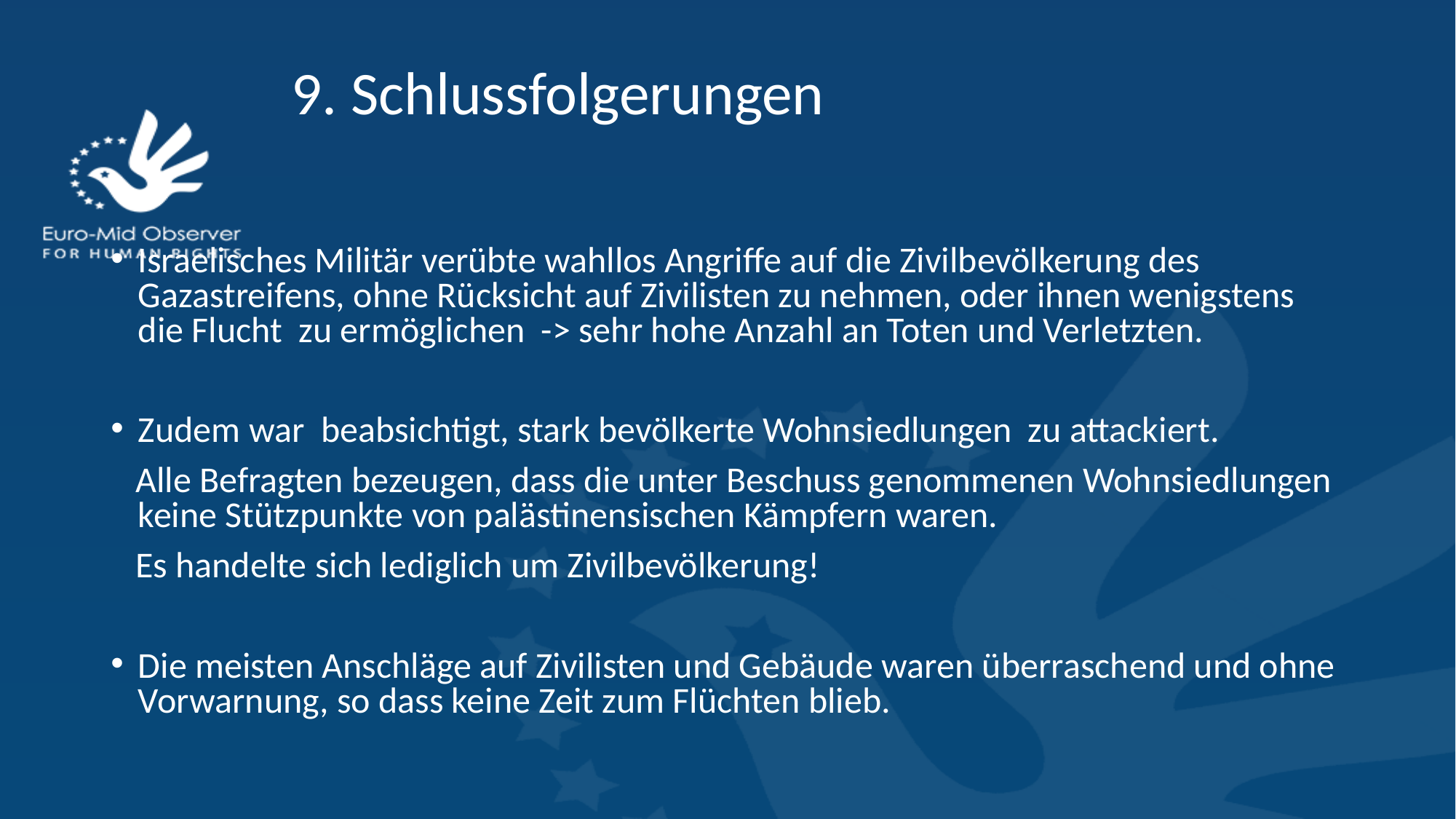

# 9. Schlussfolgerungen
Israelisches Militär verübte wahllos Angriffe auf die Zivilbevölkerung des Gazastreifens, ohne Rücksicht auf Zivilisten zu nehmen, oder ihnen wenigstens die Flucht  zu ermöglichen  -> sehr hohe Anzahl an Toten und Verletzten.

Zudem war  beabsichtigt, stark bevölkerte Wohnsiedlungen  zu attackiert.
   Alle Befragten bezeugen, dass die unter Beschuss genommenen Wohnsiedlungen  keine Stützpunkte von palästinensischen Kämpfern waren.
   Es handelte sich lediglich um Zivilbevölkerung!

Die meisten Anschläge auf Zivilisten und Gebäude waren überraschend und ohne Vorwarnung, so dass keine Zeit zum Flüchten blieb.